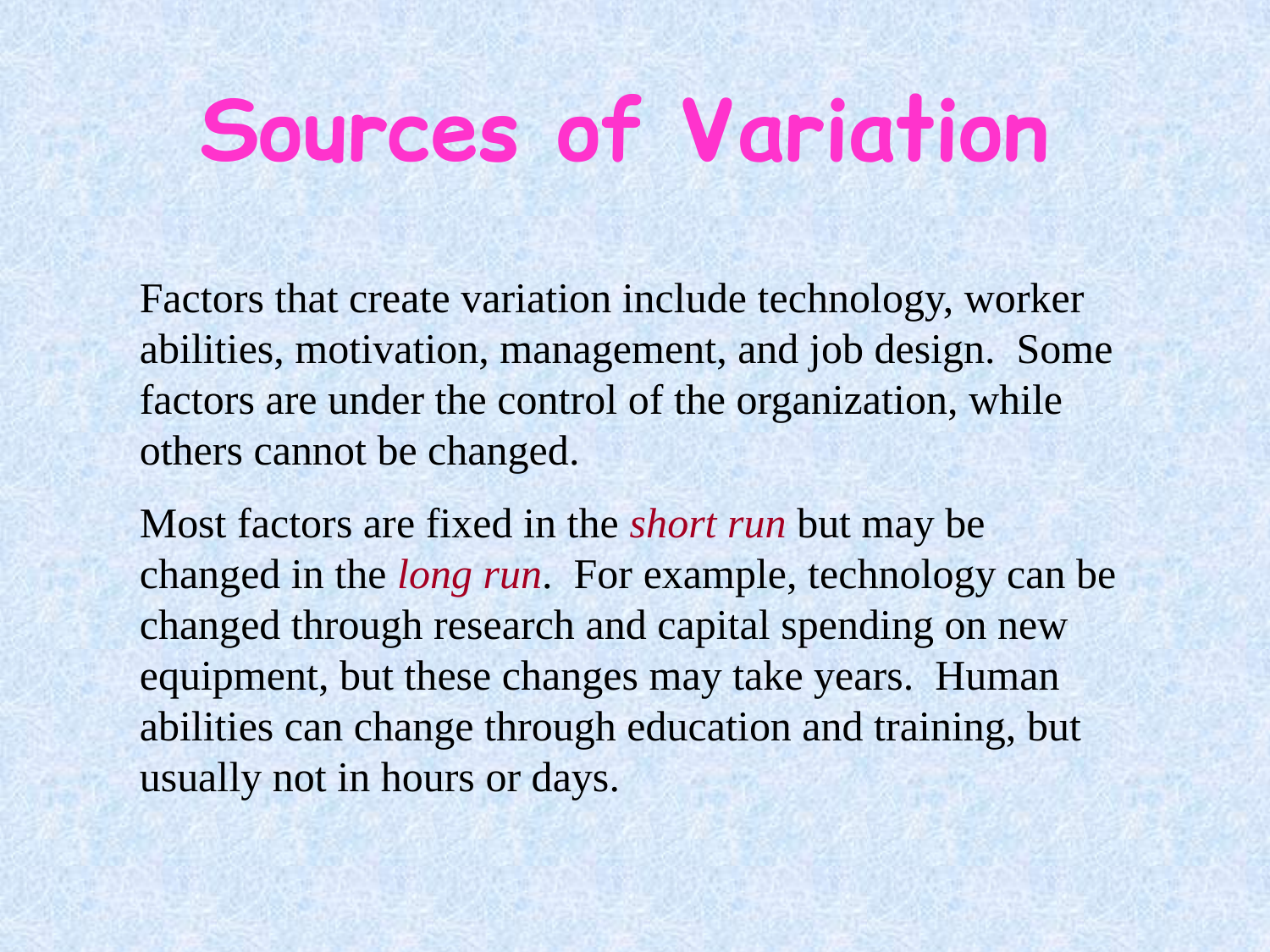

# Sources of Variation
Factors that create variation include technology, worker abilities, motivation, management, and job design.  Some factors are under the control of the organization, while others cannot be changed.
Most factors are fixed in the short run but may be changed in the long run.  For example, technology can be changed through research and capital spending on new equipment, but these changes may take years.  Human abilities can change through education and training, but usually not in hours or days.